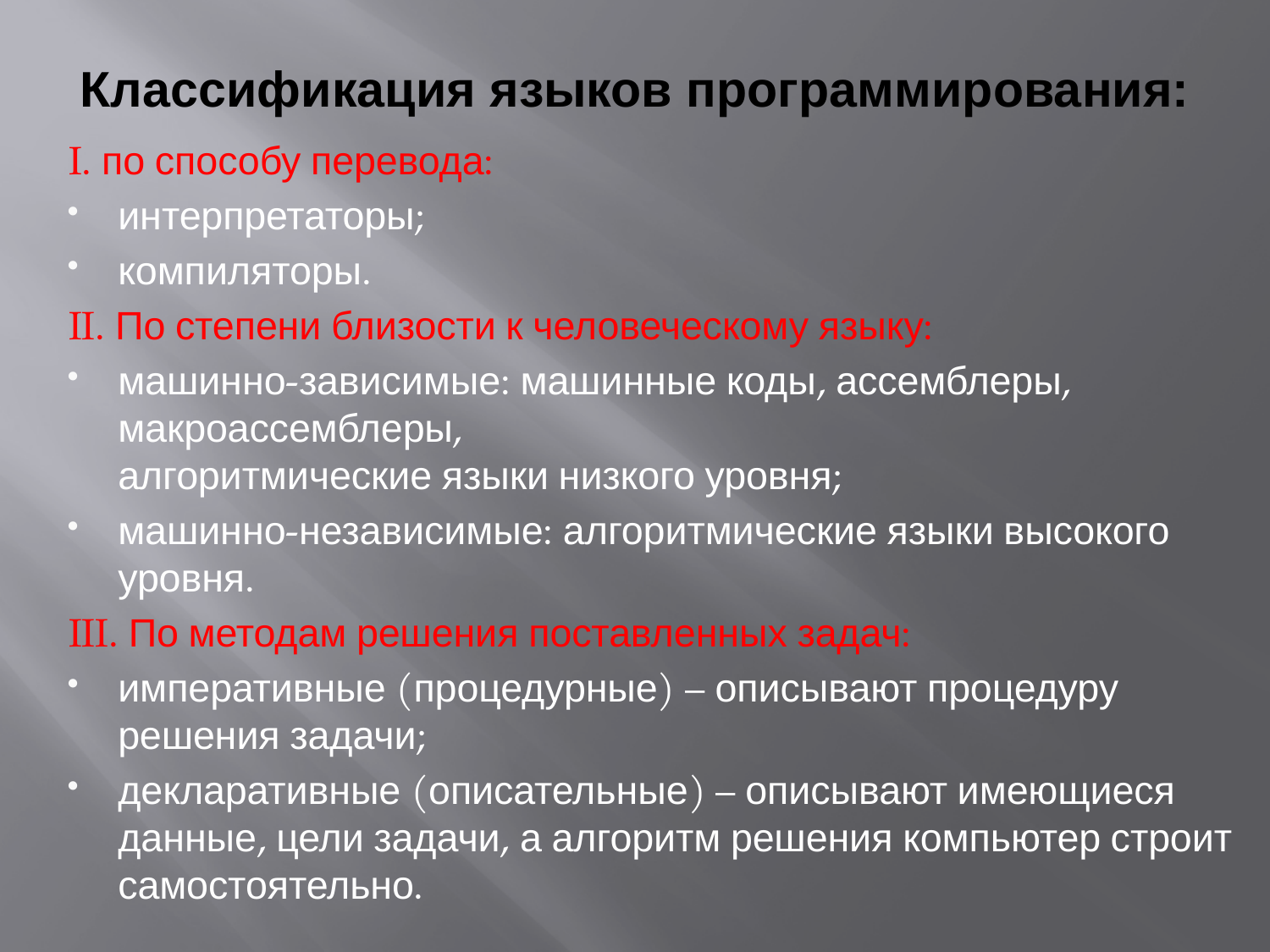

# Классификация языков программирования:
I. по способу перевода:
интерпретаторы;
компиляторы.
II. По степени близости к человеческому языку:
машинно-зависимые: машинные коды, ассемблеры, макроассемблеры, 
алгоритмические языки низкого уровня;
машинно-независимые: алгоритмические языки высокого уровня.
III. По методам решения поставленных задач:
императивные (процедурные) – описывают процедуру решения задачи;
декларативные (описательные) – описывают имеющиеся данные, цели задачи, а алгоритм решения компьютер строит самостоятельно.